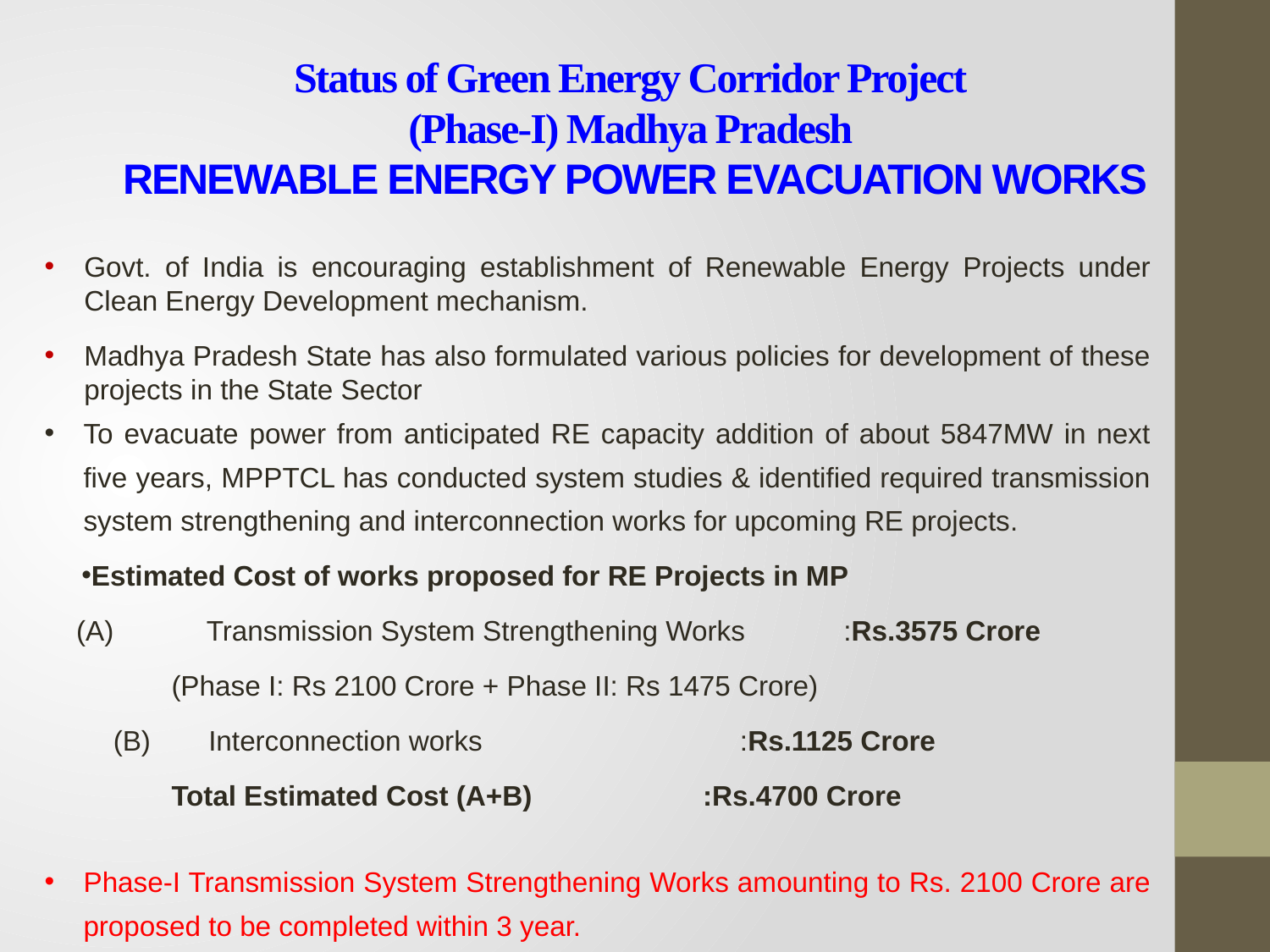

# Status of Green Energy Corridor Project (Phase-I) Madhya Pradesh RENEWABLE ENERGY POWER EVACUATION WORKS
Govt. of India is encouraging establishment of Renewable Energy Projects under Clean Energy Development mechanism.
Madhya Pradesh State has also formulated various policies for development of these projects in the State Sector
To evacuate power from anticipated RE capacity addition of about 5847MW in next five years, MPPTCL has conducted system studies & identified required transmission system strengthening and interconnection works for upcoming RE projects.
Estimated Cost of works proposed for RE Projects in MP
 	Transmission System Strengthening Works 	:Rs.3575 Crore
   	(Phase I: Rs 2100 Crore + Phase II: Rs 1475 Crore)
(B) 	Interconnection works  	  	   :Rs.1125 Crore
	Total Estimated Cost (A+B)	 	   :Rs.4700 Crore
Phase-I Transmission System Strengthening Works amounting to Rs. 2100 Crore are proposed to be completed within 3 year.